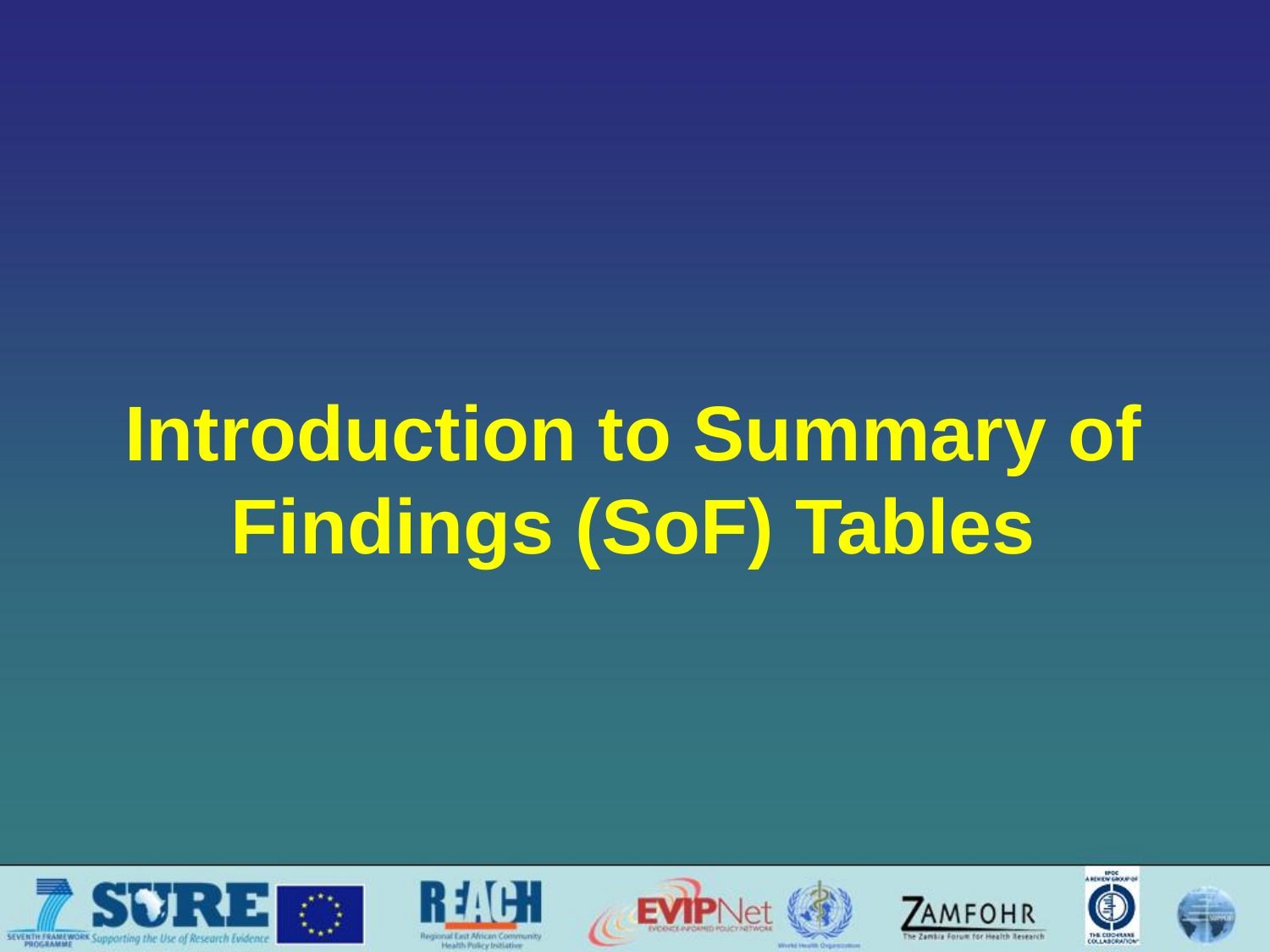

# Introduction to Summary of Findings (SoF) Tables